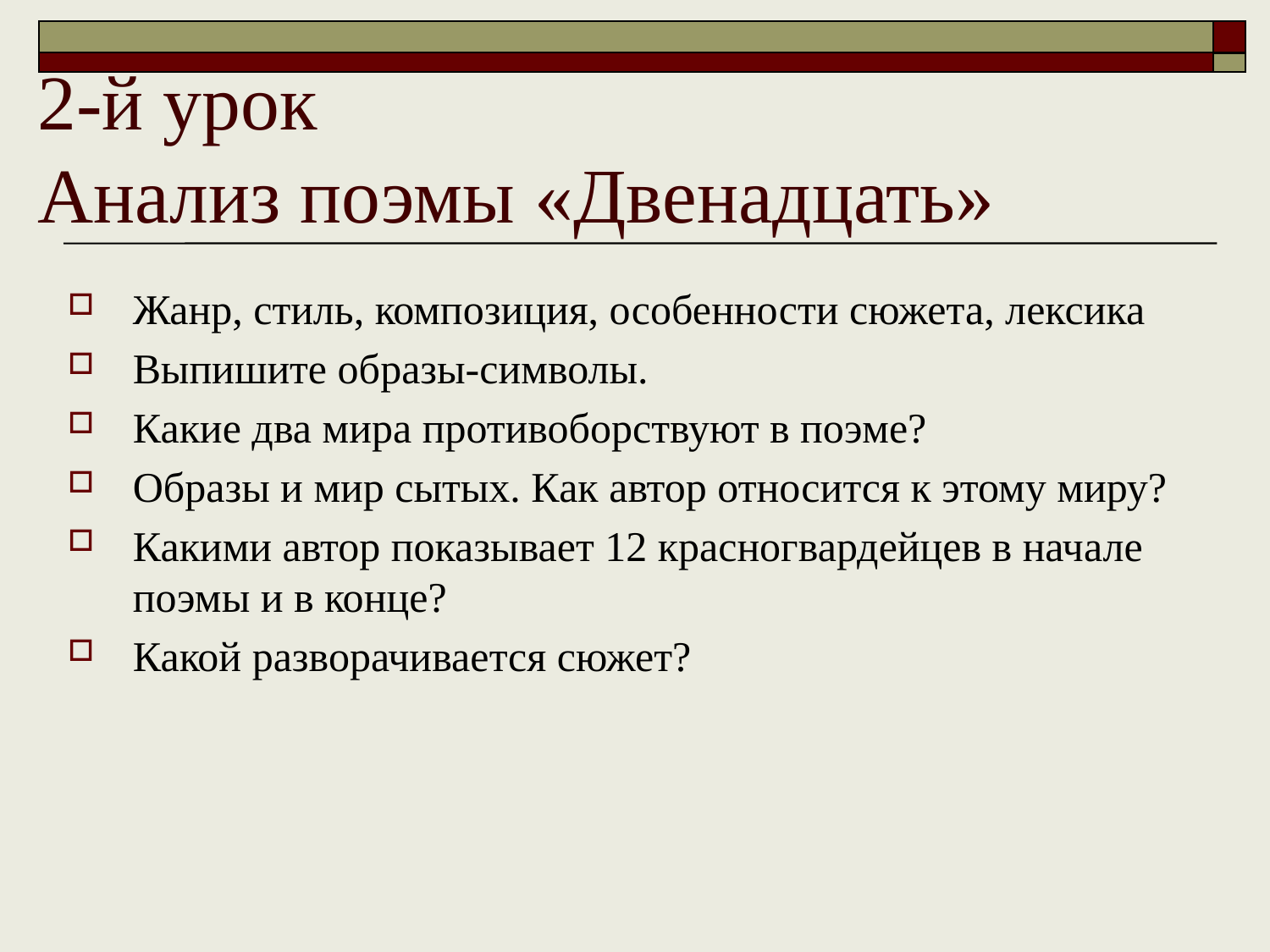

# 2-й урок Анализ поэмы «Двенадцать»
Жанр, стиль, композиция, особенности сюжета, лексика
Выпишите образы-символы.
Какие два мира противоборствуют в поэме?
Образы и мир сытых. Как автор относится к этому миру?
Какими автор показывает 12 красногвардейцев в начале поэмы и в конце?
Какой разворачивается сюжет?